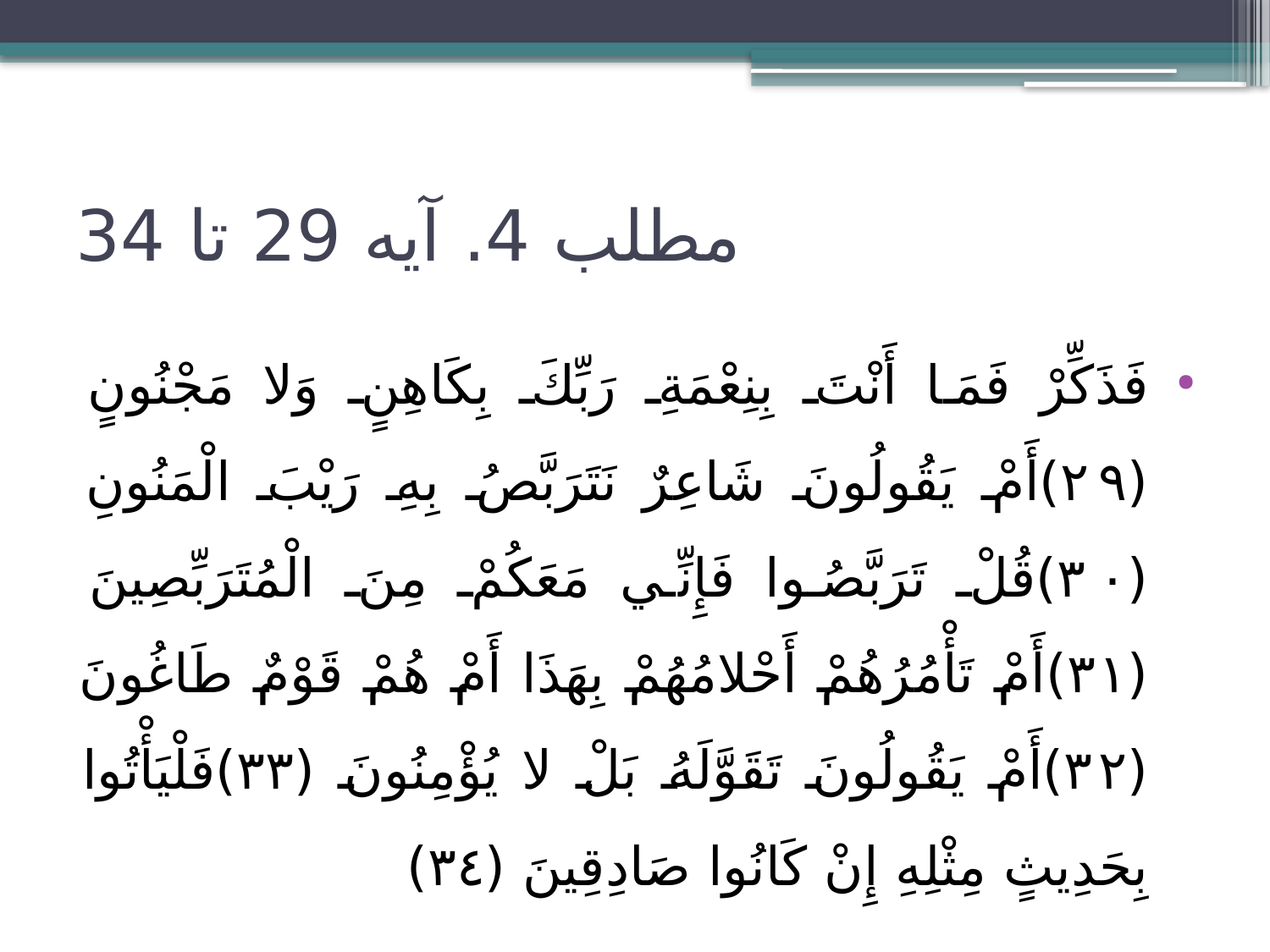

# مطلب 4. آیه 29 تا 34
فَذَكِّرْ فَمَا أَنْتَ بِنِعْمَةِ رَبِّكَ بِكَاهِنٍ وَلا مَجْنُونٍ (٢٩)أَمْ يَقُولُونَ شَاعِرٌ نَتَرَبَّصُ بِهِ رَيْبَ الْمَنُونِ (٣٠)قُلْ تَرَبَّصُوا فَإِنِّي مَعَكُمْ مِنَ الْمُتَرَبِّصِينَ (٣١)أَمْ تَأْمُرُهُمْ أَحْلامُهُمْ بِهَذَا أَمْ هُمْ قَوْمٌ طَاغُونَ (٣٢)أَمْ يَقُولُونَ تَقَوَّلَهُ بَلْ لا يُؤْمِنُونَ (٣٣)فَلْيَأْتُوا بِحَدِيثٍ مِثْلِهِ إِنْ كَانُوا صَادِقِينَ (٣٤)